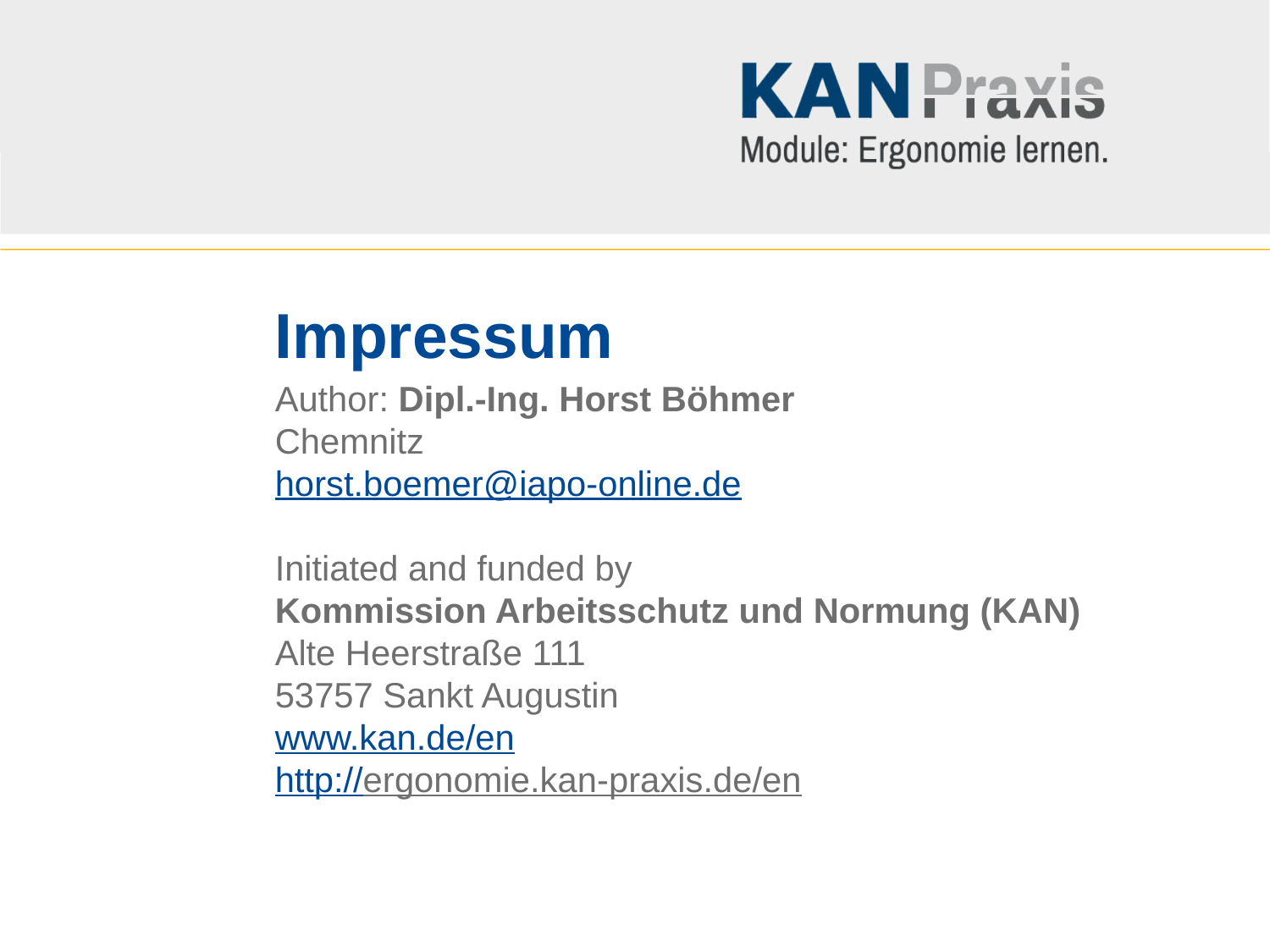

# Impressum
Author: Dipl.-Ing. Horst Böhmer
Chemnitz
horst.boemer@iapo-online.de

Initiated and funded by
Kommission Arbeitsschutz und Normung (KAN)
Alte Heerstraße 111
53757 Sankt Augustin
www.kan.de/en
http://ergonomie.kan-praxis.de/en